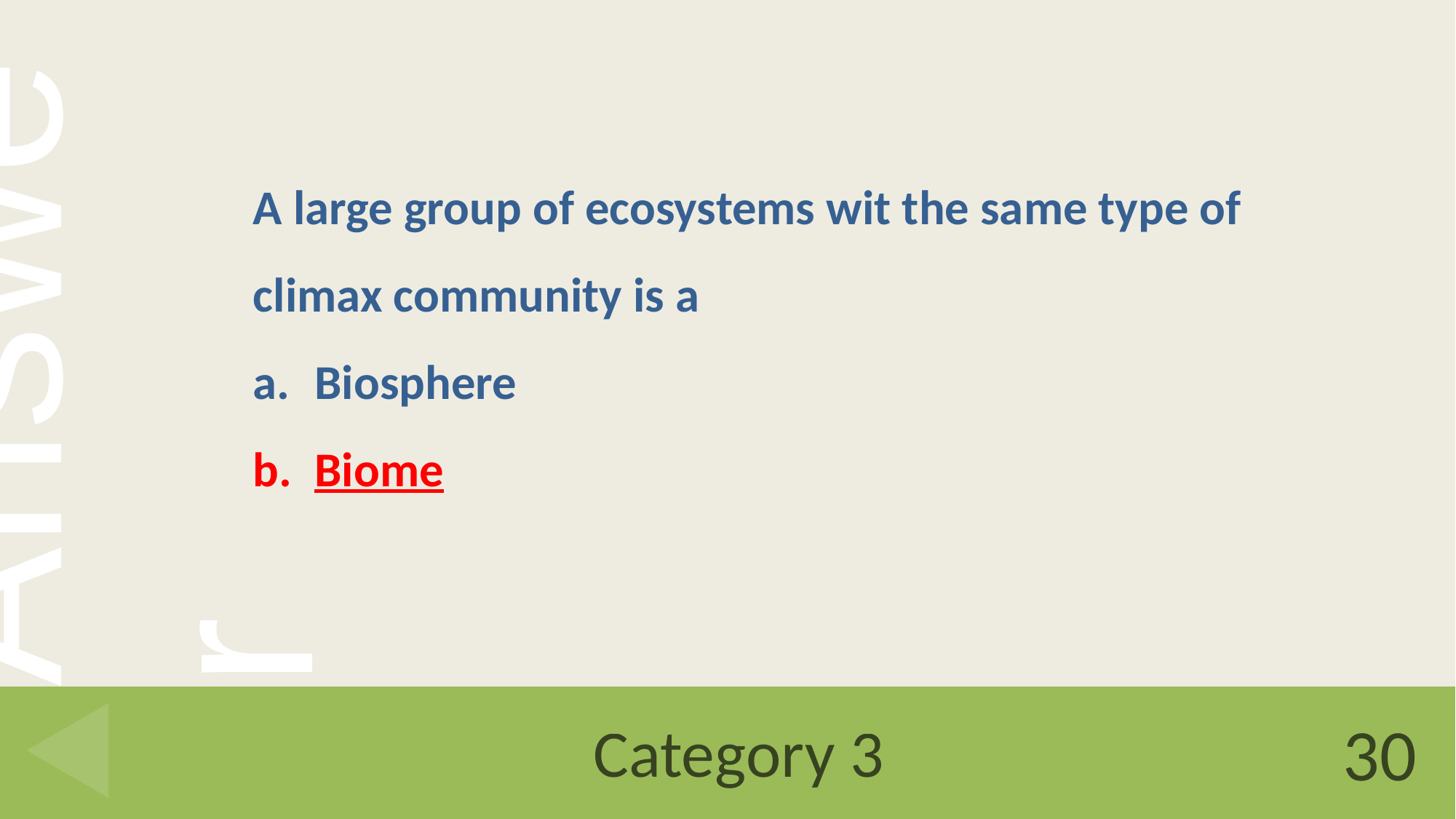

A large group of ecosystems wit the same type of climax community is a
Biosphere
Biome

# Category 3
30